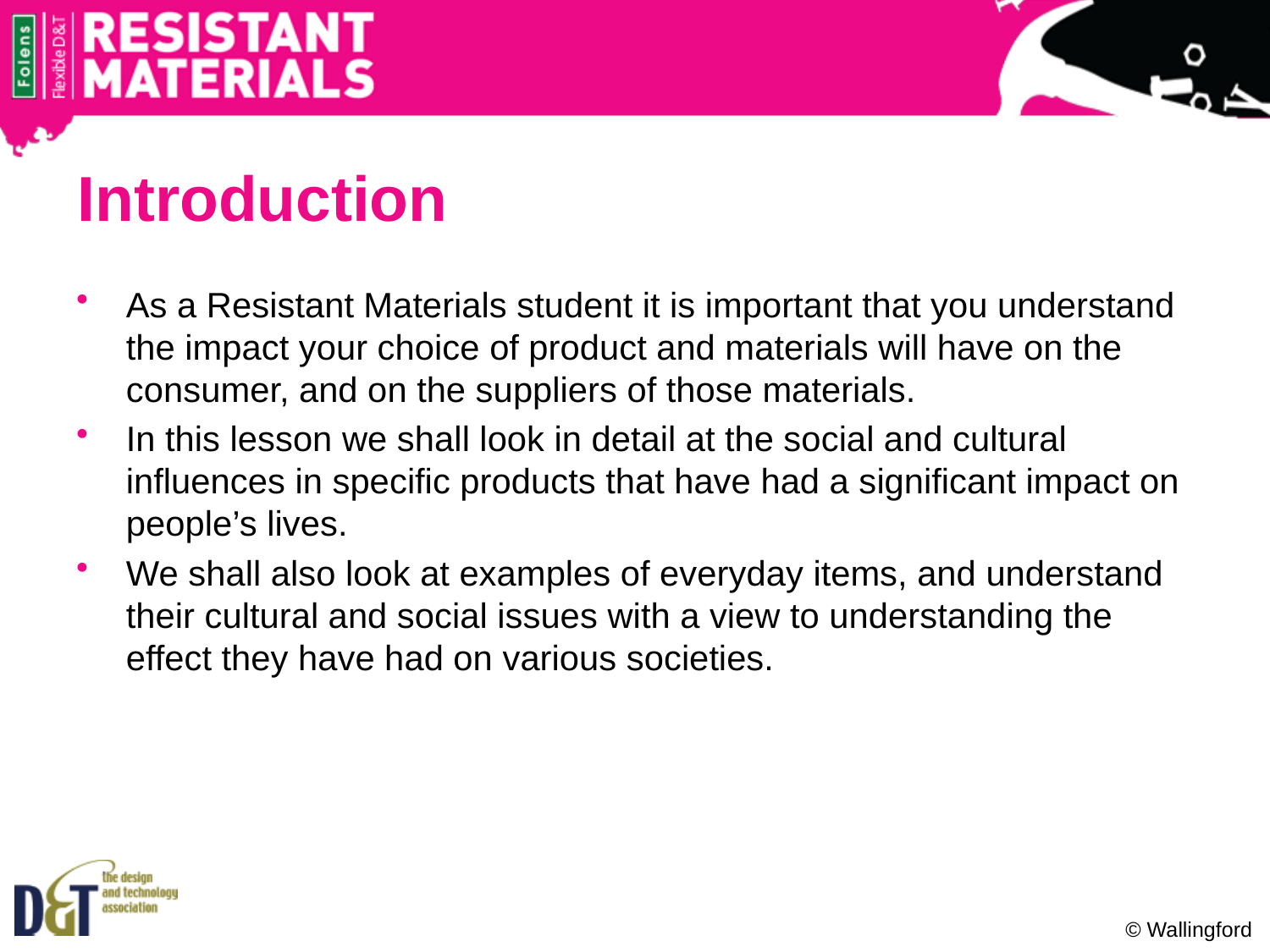

# Introduction
As a Resistant Materials student it is important that you understand the impact your choice of product and materials will have on the consumer, and on the suppliers of those materials.
In this lesson we shall look in detail at the social and cultural influences in specific products that have had a significant impact on people’s lives.
We shall also look at examples of everyday items, and understand their cultural and social issues with a view to understanding the effect they have had on various societies.

© Wallingford